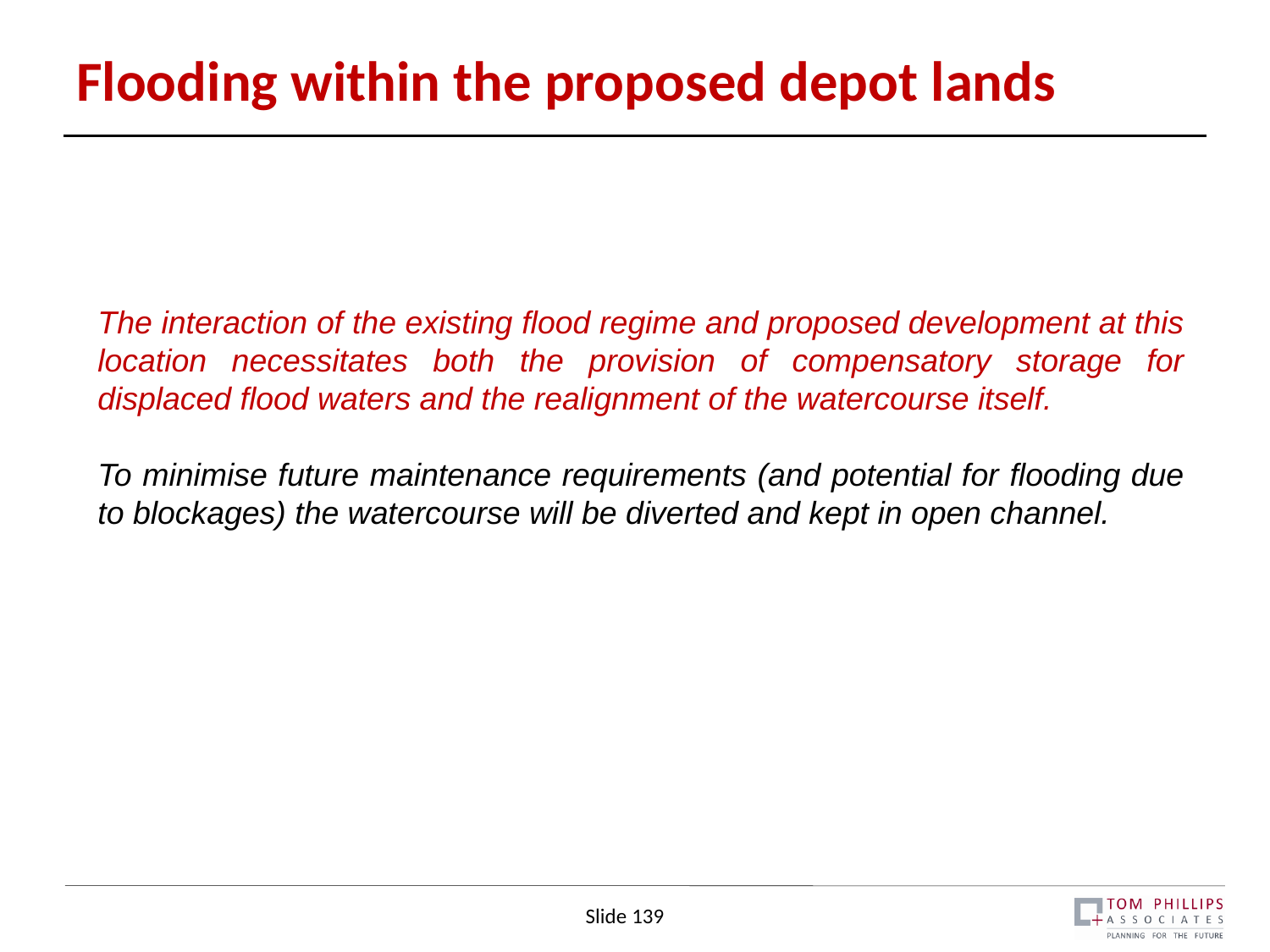

# Flooding within the proposed depot lands
The interaction of the existing flood regime and proposed development at this location necessitates both the provision of compensatory storage for displaced flood waters and the realignment of the watercourse itself.

To minimise future maintenance requirements (and potential for flooding due to blockages) the watercourse will be diverted and kept in open channel.